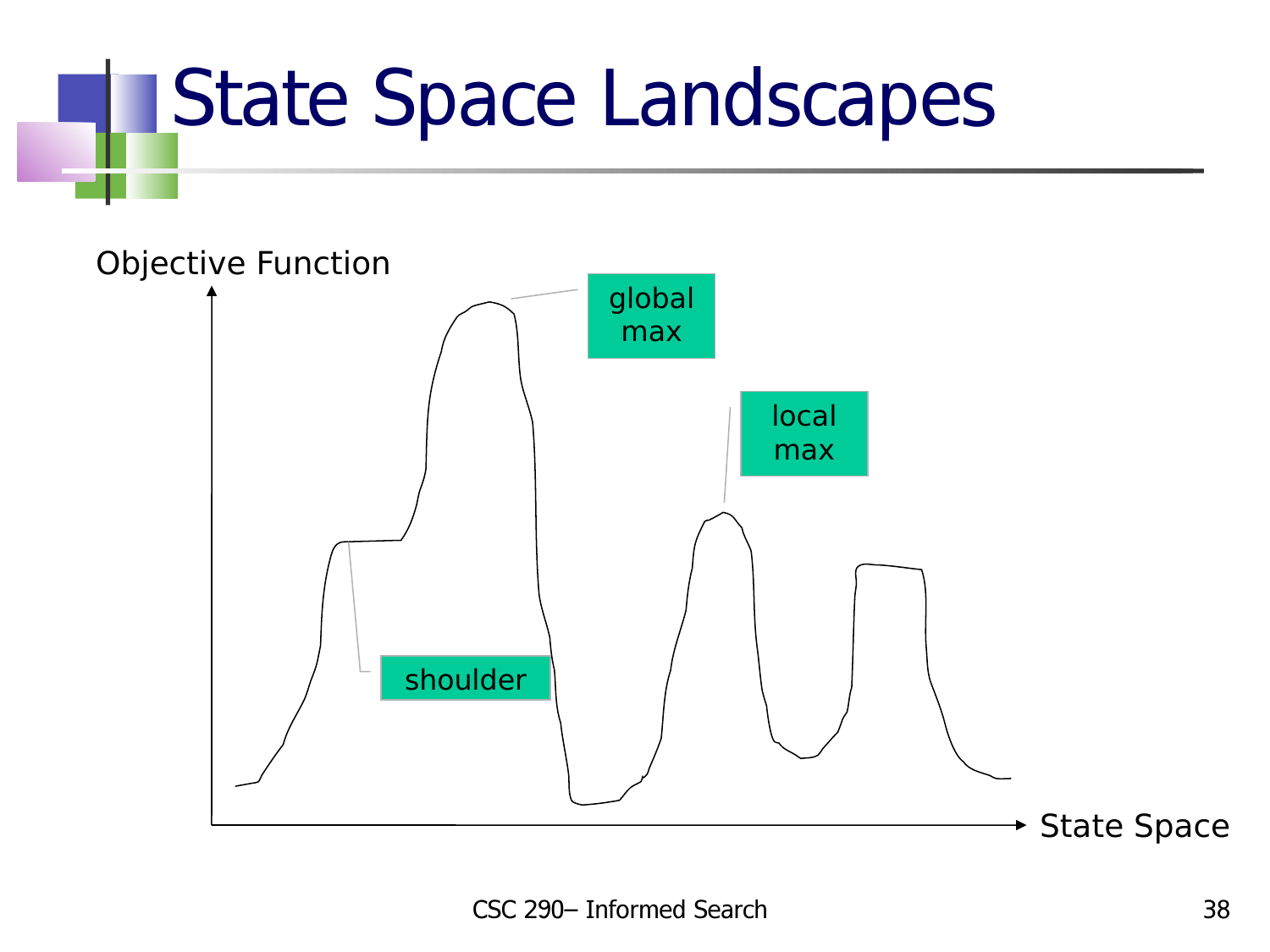

# State Space Landscapes
Objective Function
global max

local max
shoulder
State Space